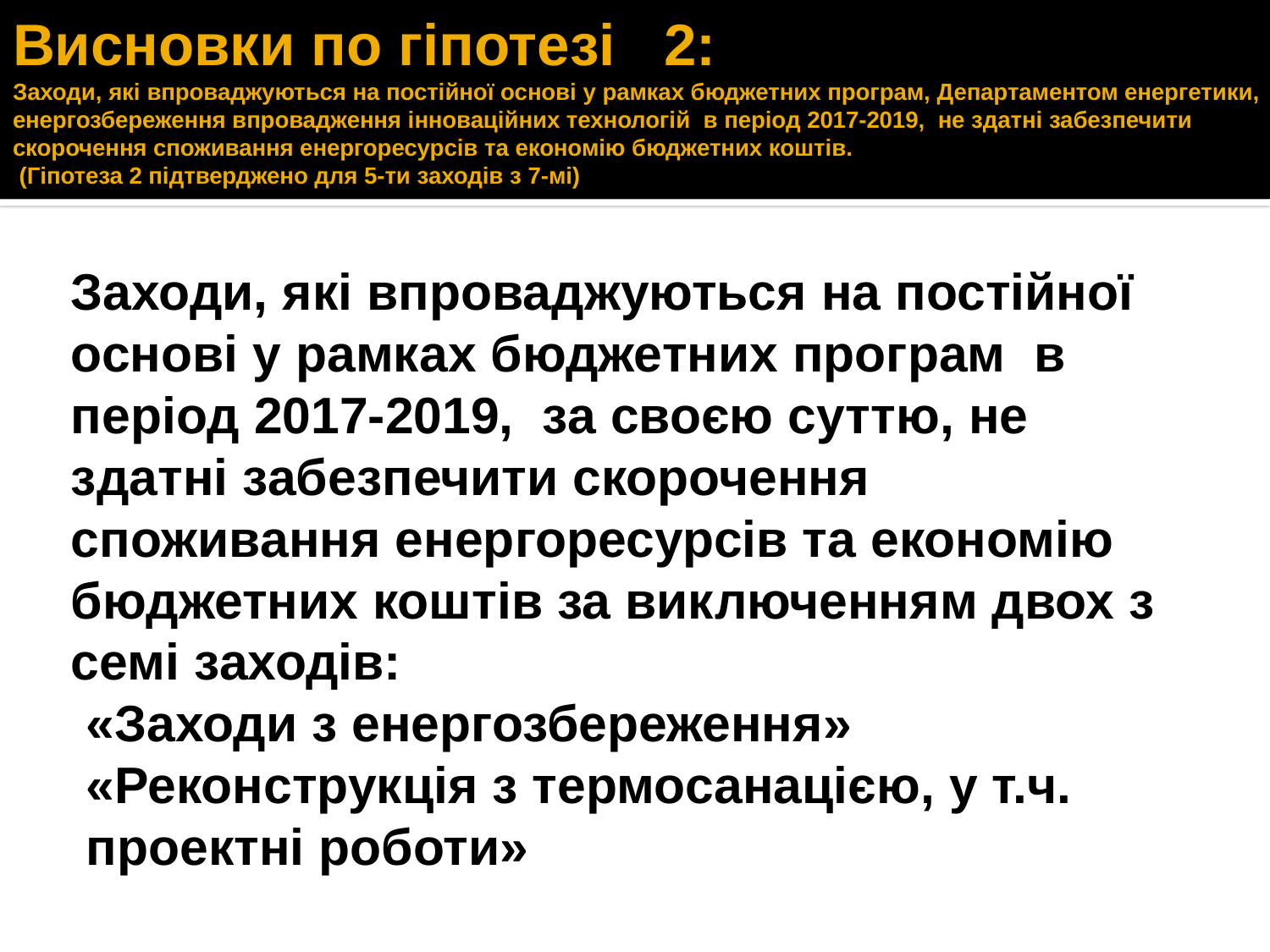

# Висновки по гіпотезі   2: Заходи, які впроваджуються на постійної основі у рамках бюджетних програм, Департаментом енергетики, енергозбереження впровадження інноваційних технологій  в період 2017-2019,  не здатні забезпечити скорочення споживання енергоресурсів та економію бюджетних коштів. (Гіпотеза 2 підтверджено для 5-ти заходів з 7-мі)
Заходи, які впроваджуються на постійної основі у рамках бюджетних програм  в період 2017-2019,  за своєю суттю, не здатні забезпечити скорочення споживання енергоресурсів та економію бюджетних коштів за виключенням двох з семі заходів:
«Заходи з енергозбереження»
«Реконструкція з термосанацією, у т.ч. проектні роботи»